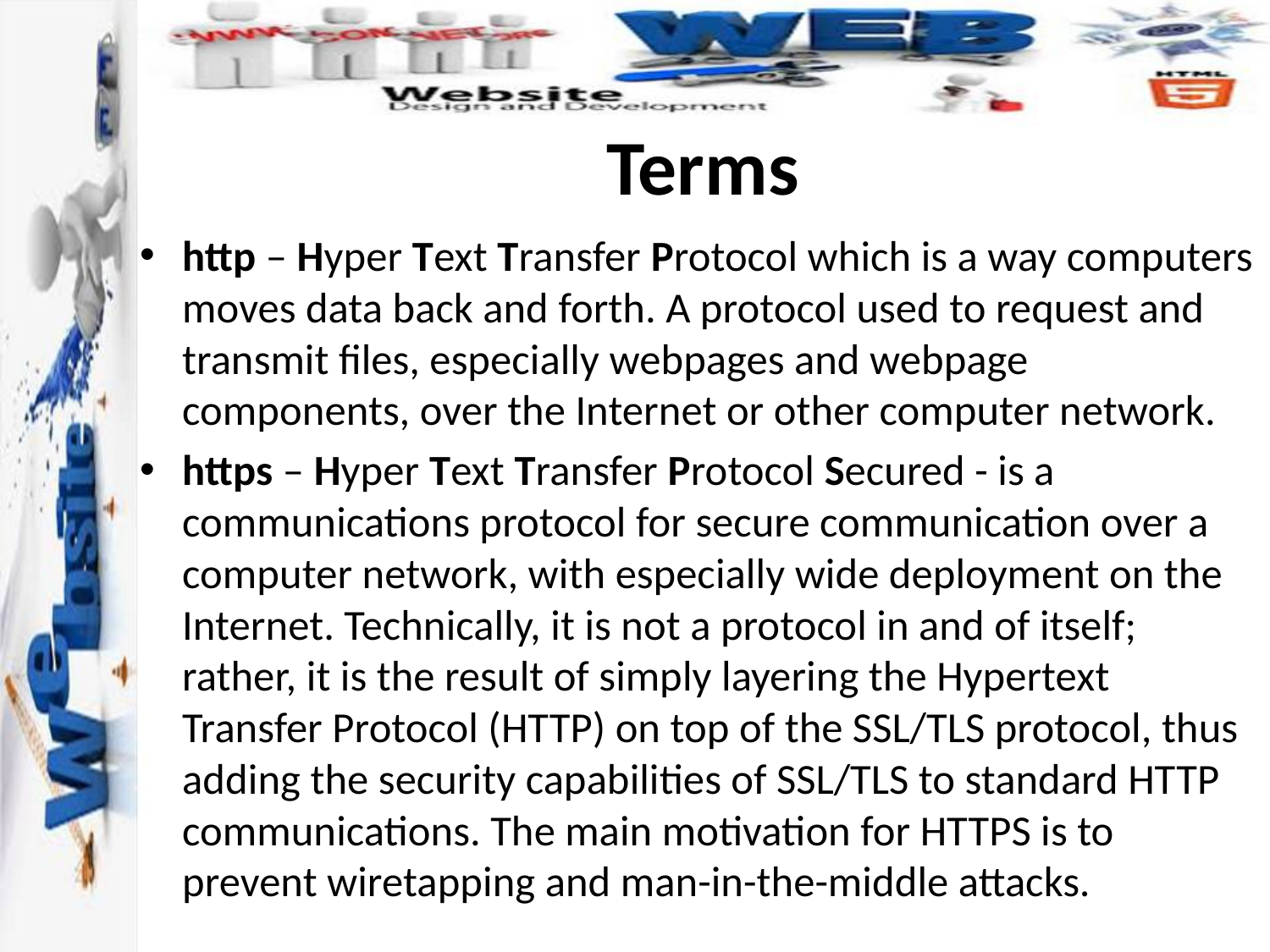

# Terms
http – Hyper Text Transfer Protocol which is a way computers moves data back and forth. A protocol used to request and transmit files, especially webpages and webpage components, over the Internet or other computer network.
https – Hyper Text Transfer Protocol Secured - is a communications protocol for secure communication over a computer network, with especially wide deployment on the Internet. Technically, it is not a protocol in and of itself; rather, it is the result of simply layering the Hypertext Transfer Protocol (HTTP) on top of the SSL/TLS protocol, thus adding the security capabilities of SSL/TLS to standard HTTP communications. The main motivation for HTTPS is to prevent wiretapping and man-in-the-middle attacks.